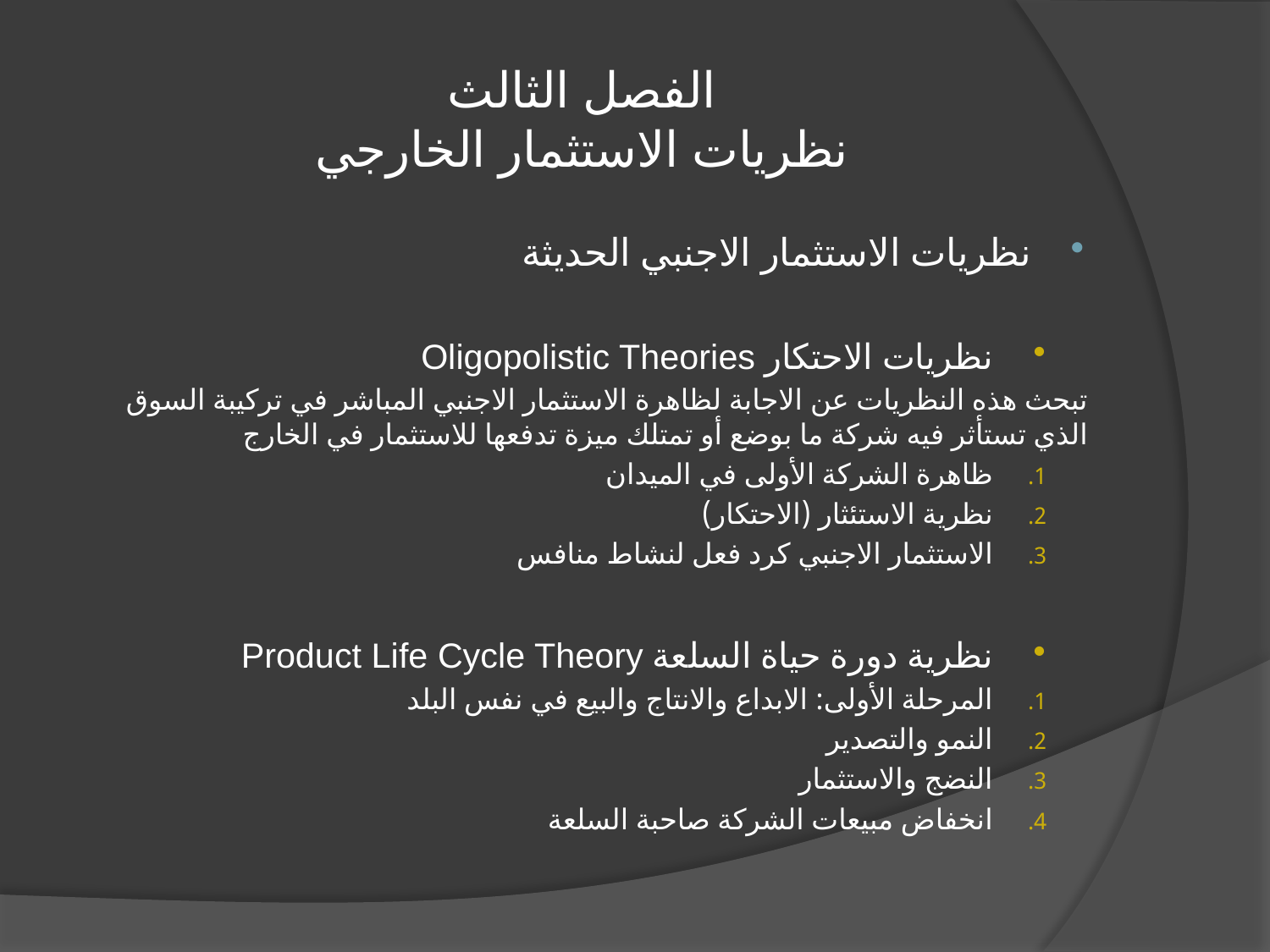

# الفصل الثالث نظريات الاستثمار الخارجي
نظريات الاستثمار الاجنبي الحديثة

نظريات الاحتكار Oligopolistic Theories
تبحث هذه النظريات عن الاجابة لظاهرة الاستثمار الاجنبي المباشر في تركيبة السوق الذي تستأثر فيه شركة ما بوضع أو تمتلك ميزة تدفعها للاستثمار في الخارج
ظاهرة الشركة الأولى في الميدان
نظرية الاستئثار (الاحتكار)
الاستثمار الاجنبي كرد فعل لنشاط منافس

نظرية دورة حياة السلعة Product Life Cycle Theory
المرحلة الأولى: الابداع والانتاج والبيع في نفس البلد
النمو والتصدير
النضج والاستثمار
انخفاض مبيعات الشركة صاحبة السلعة